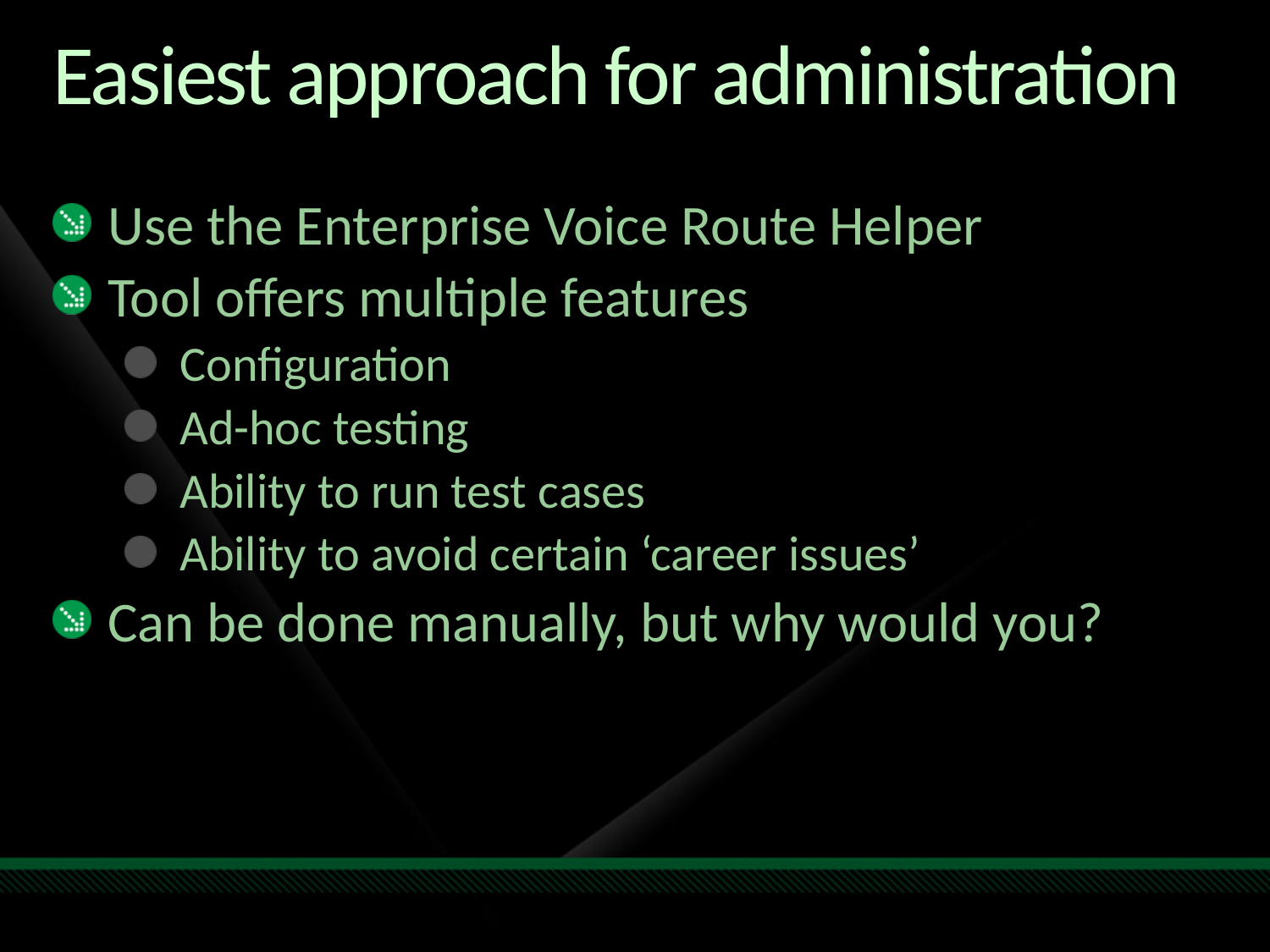

# Easiest approach for administration
Use the Enterprise Voice Route Helper
Tool offers multiple features
Configuration
Ad-hoc testing
Ability to run test cases
Ability to avoid certain ‘career issues’
Can be done manually, but why would you?